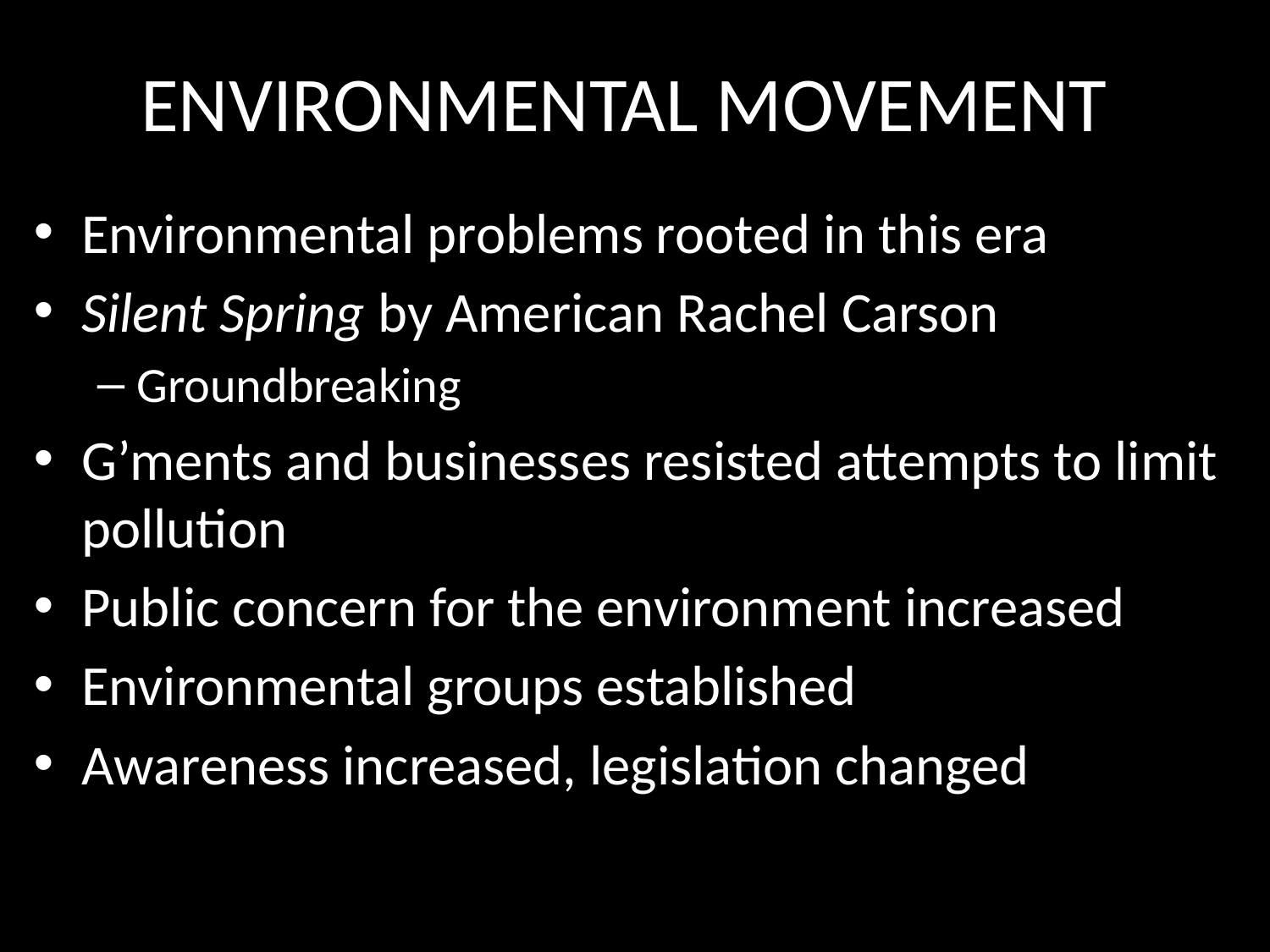

# ENVIRONMENTAL MOVEMENT
Environmental problems rooted in this era
Silent Spring by American Rachel Carson
Groundbreaking
G’ments and businesses resisted attempts to limit pollution
Public concern for the environment increased
Environmental groups established
Awareness increased, legislation changed